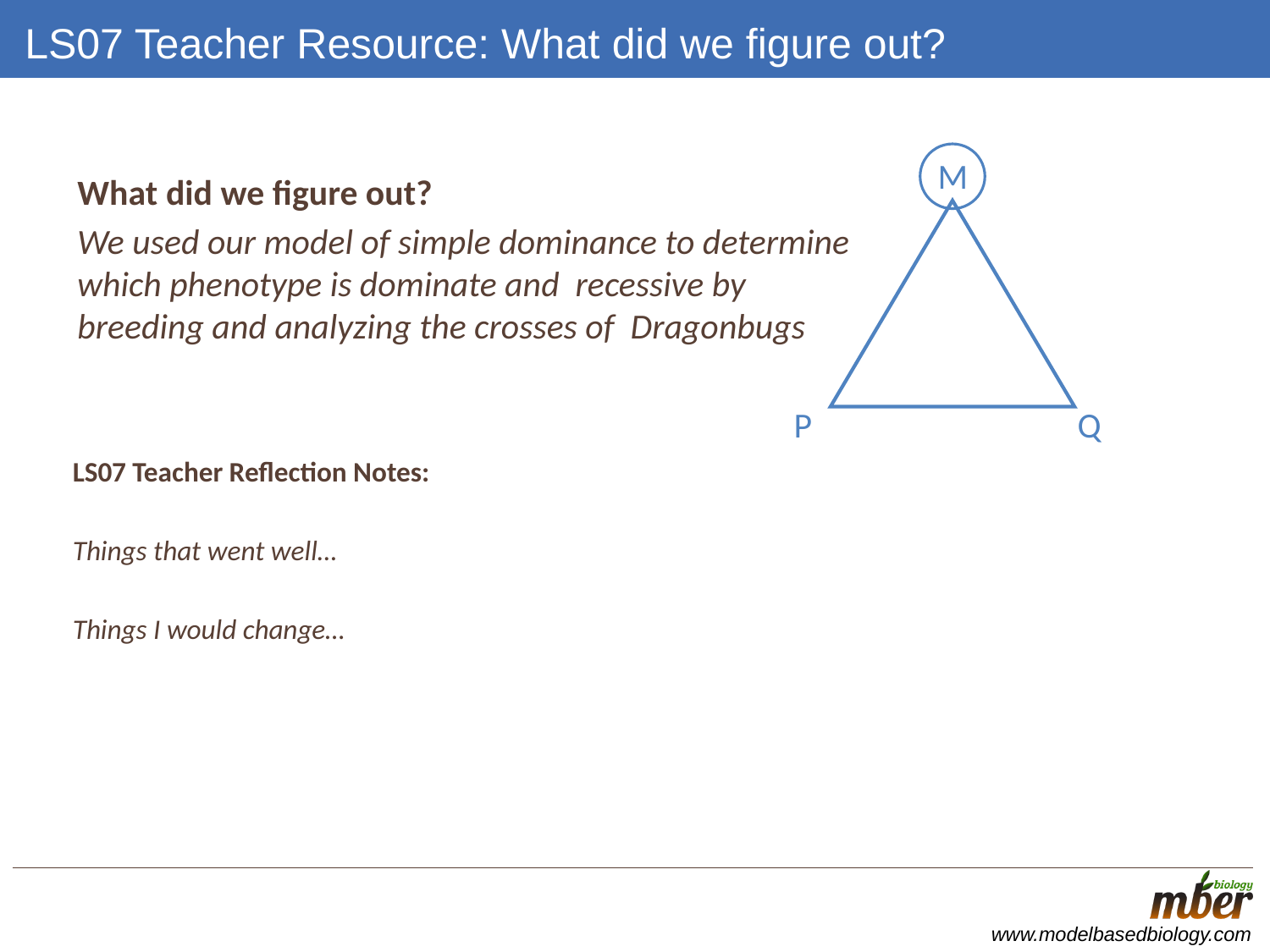

# LS07 Teacher Resource: What did we figure out?

M

Q
P
What did we figure out?
We used our model of simple dominance to determine which phenotype is dominate and  recessive by breeding and analyzing the crosses of  Dragonbugs
LS07 Teacher Reflection Notes:

Things that went well…

Things I would change…